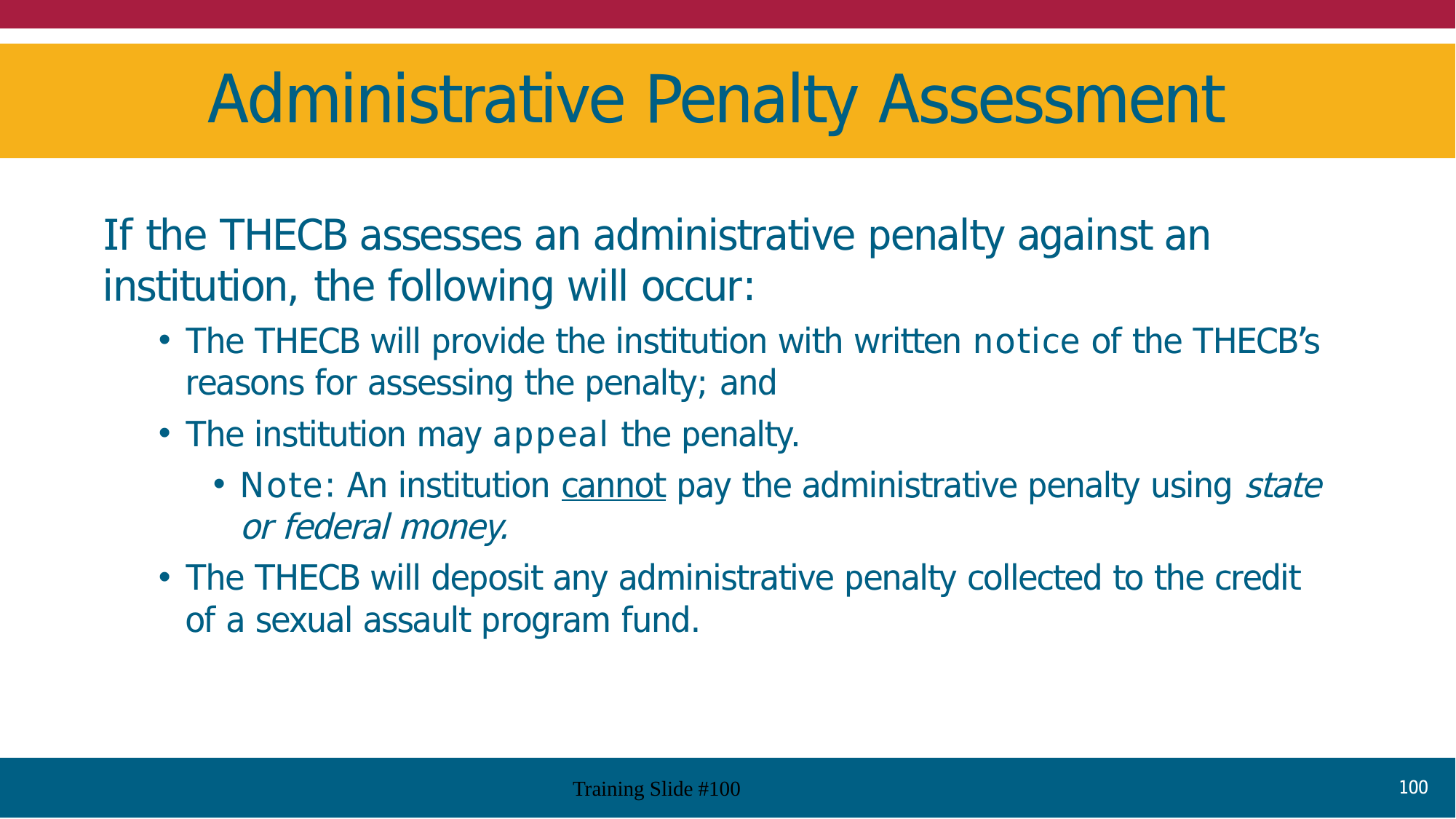

# Administrative Penalty Assessment
If the THECB assesses an administrative penalty against an institution, the following will occur:
The THECB will provide the institution with written notice of the THECB’s reasons for assessing the penalty; and
The institution may appeal the penalty.
Note: An institution cannot pay the administrative penalty using state or federal money.
The THECB will deposit any administrative penalty collected to the credit of a sexual assault program fund.

100
Training Slide #100